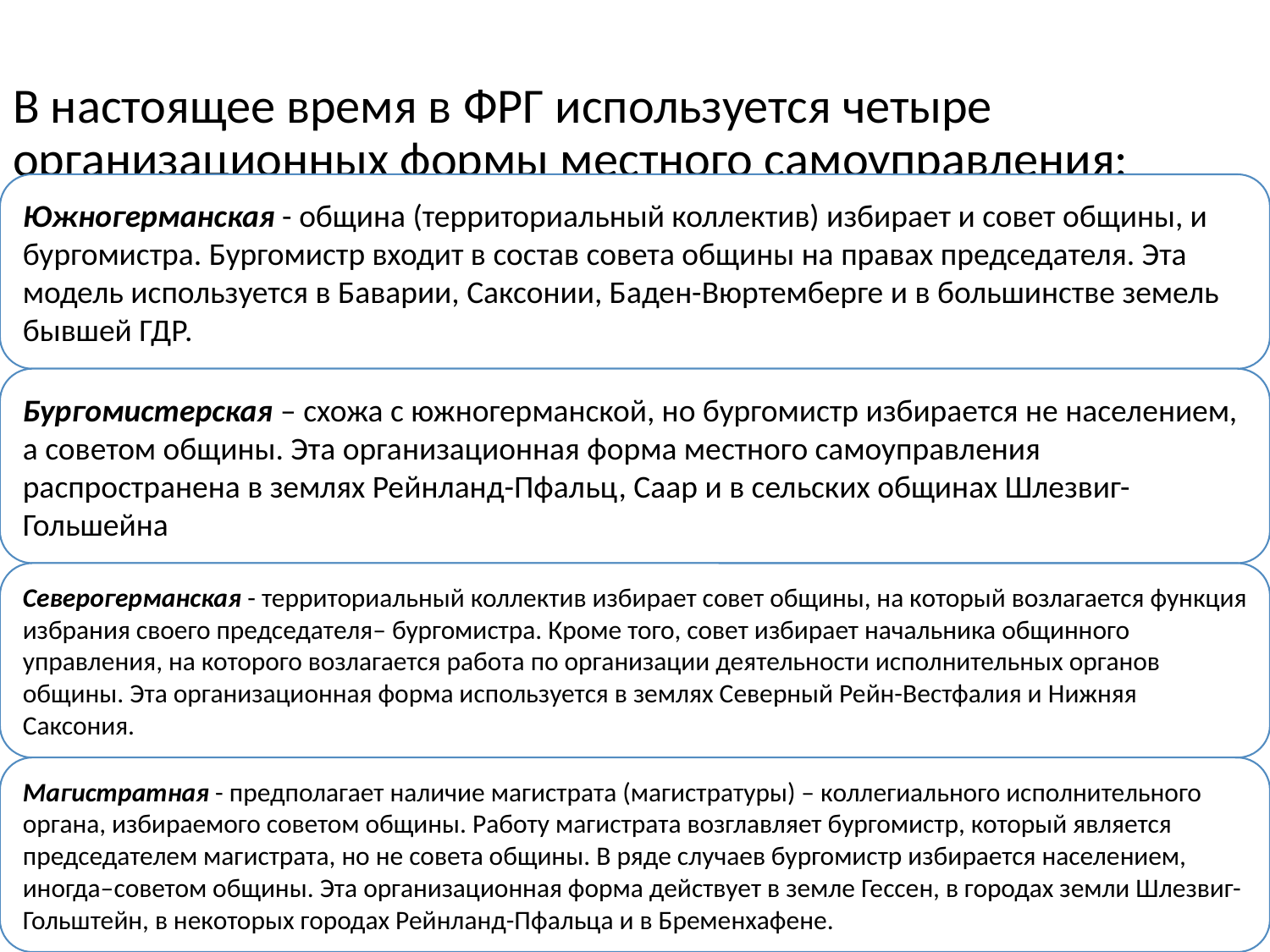

# В настоящее время в ФРГ используется четыре организационных формы местного самоуправления:
Южногерманская - община (территориальный коллектив) избирает и совет общины, и бургомистра. Бургомистр входит в состав совета общины на правах председателя. Эта модель используется в Баварии, Саксонии, Баден-Вюртемберге и в большинстве земель бывшей ГДР.
Бургомистерская – схожа с южногерманской, но бургомистр избирается не населением, а советом общины. Эта организационная форма местного самоуправления распространена в землях Рейнланд-Пфальц, Саар и в сельских общинах Шлезвиг-Гольшейна
Северогерманская - территориальный коллектив избирает совет общины, на который возлагается функция избрания своего председателя– бургомистра. Кроме того, совет избирает начальника общинного управления, на которого возлагается работа по организации деятельности исполнительных органов общины. Эта организационная форма используется в землях Северный Рейн-Вестфалия и Нижняя Саксония.
Магистратная - предполагает наличие магистрата (магистратуры) – коллегиального исполнительного органа, избираемого советом общины. Работу магистрата возглавляет бургомистр, который является председателем магистрата, но не совета общины. В ряде случаев бургомистр избирается населением, иногда–советом общины. Эта организационная форма действует в земле Гессен, в городах земли Шлезвиг-Гольштейн, в некоторых городах Рейнланд-Пфальца и в Бременхафене.